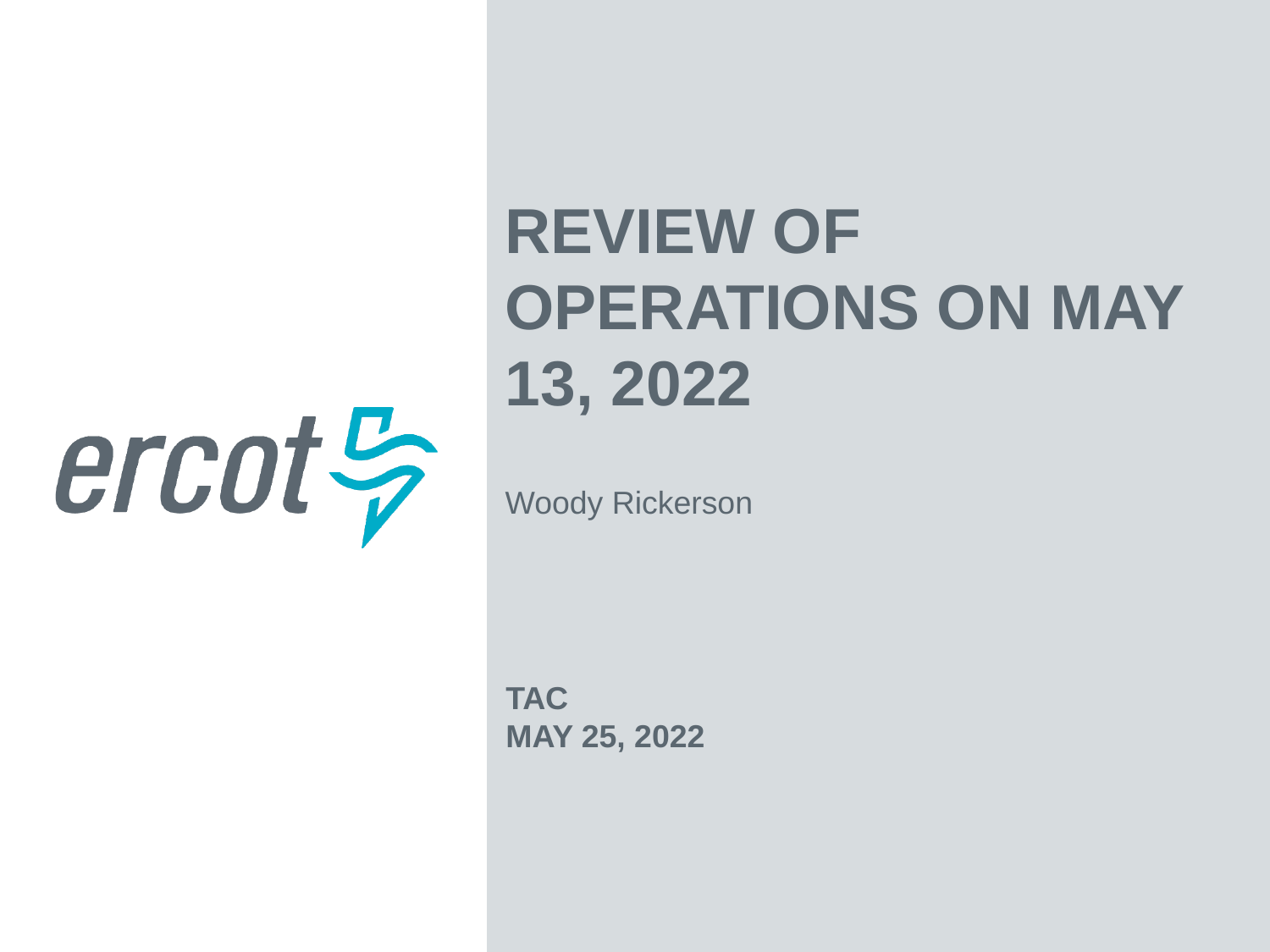

Review of Operations on May 13, 2022
Woody Rickerson
TAC
May 25, 2022